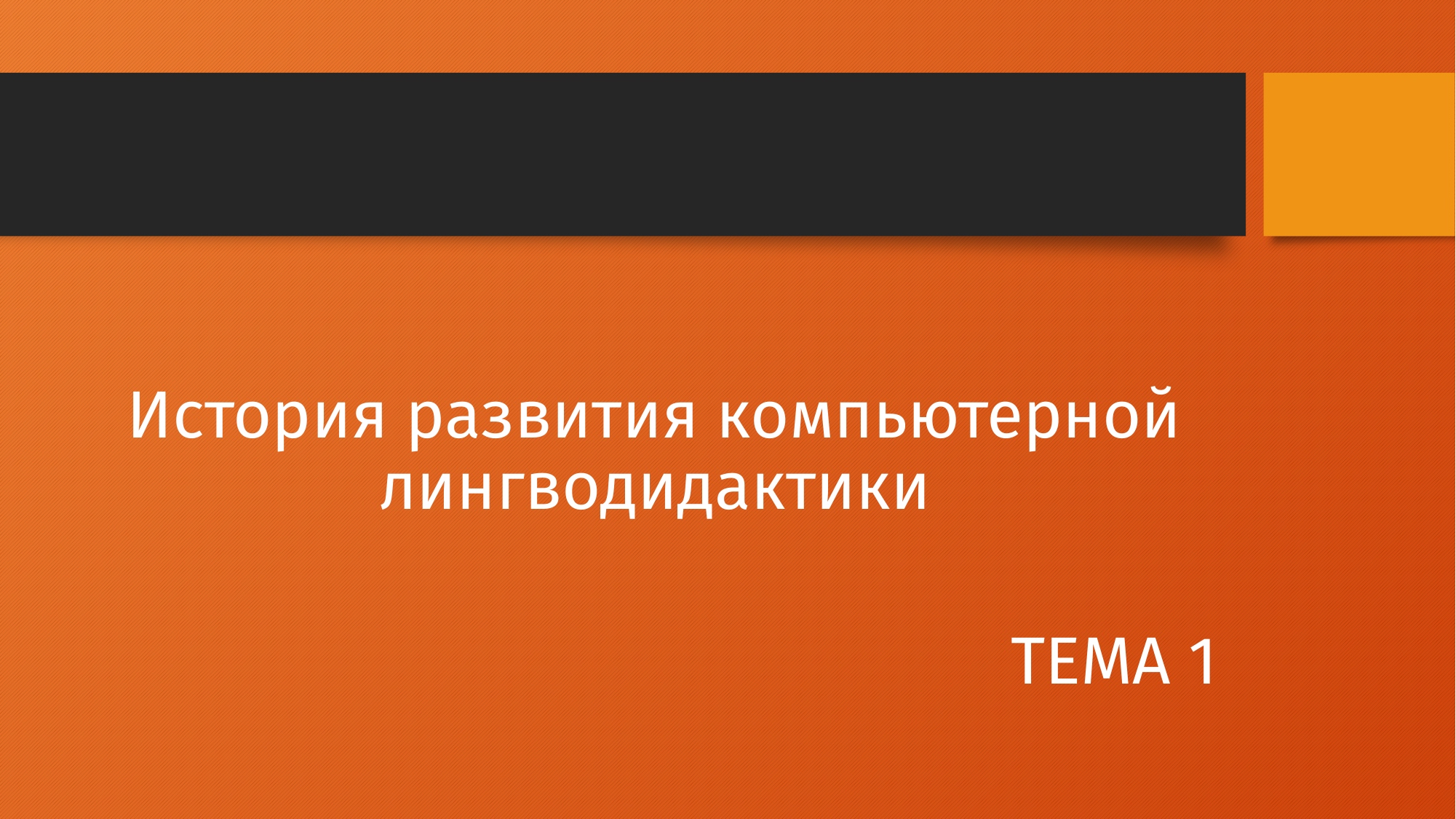

#

История развития компьютерной лингводидактики

ТЕМА 1